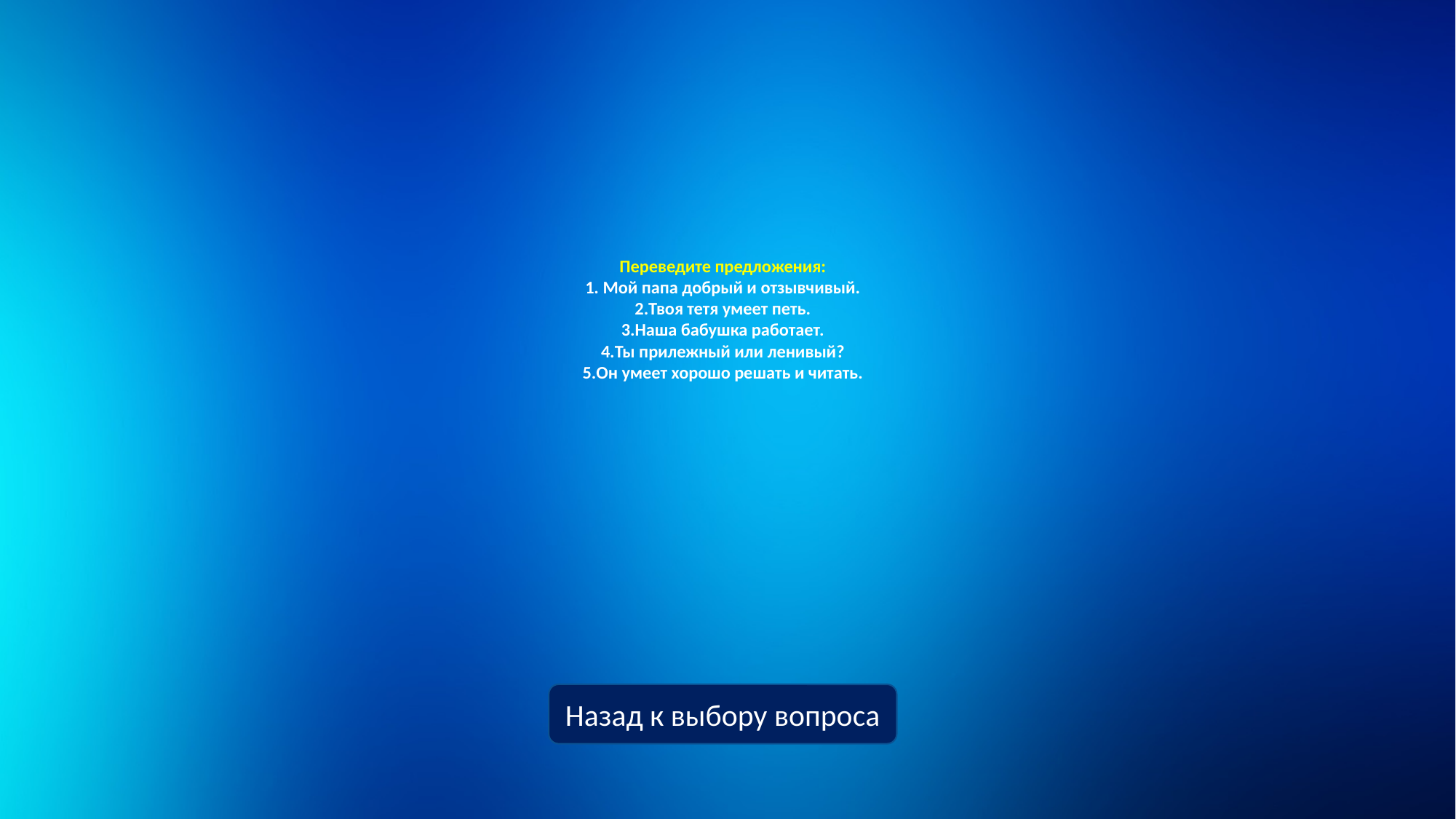

# Переведите предложения: 1. Мой папа добрый и отзывчивый. 2.Твоя тетя умеет петь. 3.Наша бабушка работает. 4.Ты прилежный или ленивый? 5.Он умеет хорошо решать и читать.
Назад к выбору вопроса